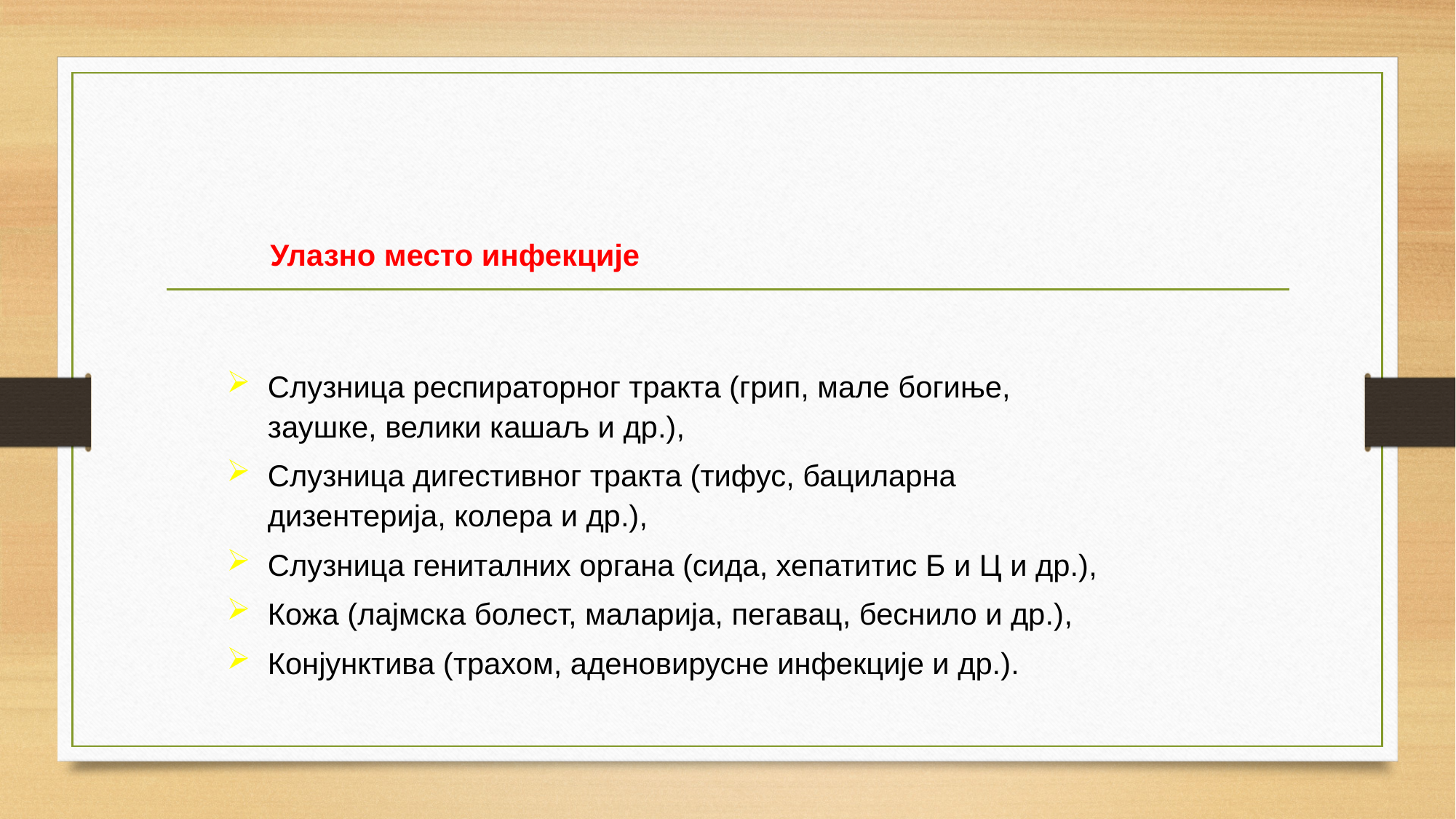

Улазно место инфекције
Слузница респираторног тракта (грип, мале богиње, заушке, велики кашаљ и др.),
Слузница дигестивног тракта (тифус, бациларна дизентерија, колера и др.),
Слузница гениталних органа (сида, хепатитис Б и Ц и др.),
Кожа (лајмска болест, маларија, пегавац, беснило и др.),
Конјунктива (трахом, аденовирусне инфекције и др.).